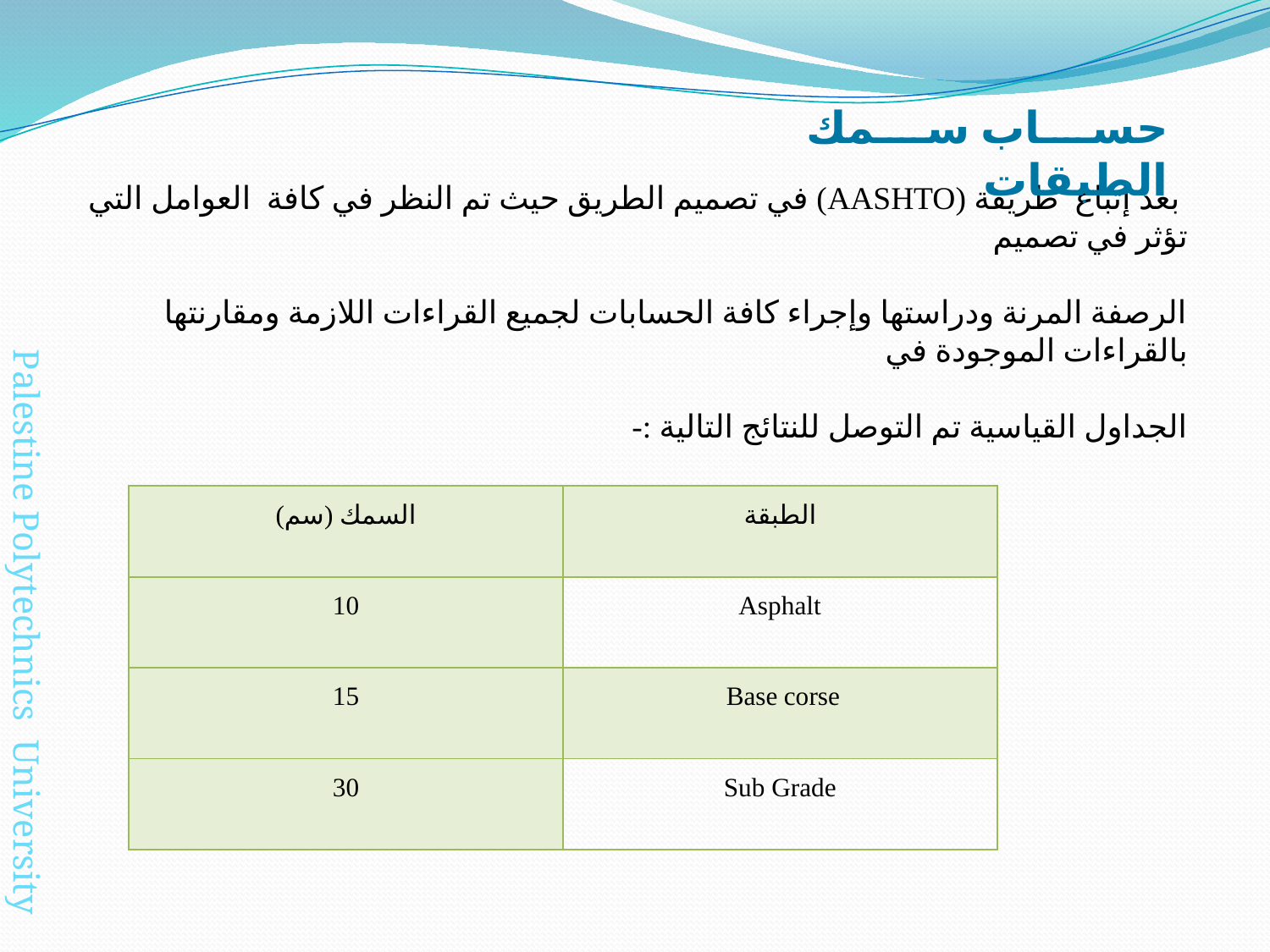

حساب سمك الطبقات
 بعد إتباع  طريقة (AASHTO) في تصميم الطريق حيث تم النظر في كافة  العوامل التي تؤثر في تصميم

الرصفة المرنة ودراستها وإجراء كافة الحسابات لجميع القراءات اللازمة ومقارنتها بالقراءات الموجودة في

الجداول القياسية تم التوصل للنتائج التالية :-

| السمك (سم) | الطبقة |
| --- | --- |
| 10 | Asphalt |
| 15 | Base corse |
| 30 | Sub Grade |
Palestine Polytechnics  University